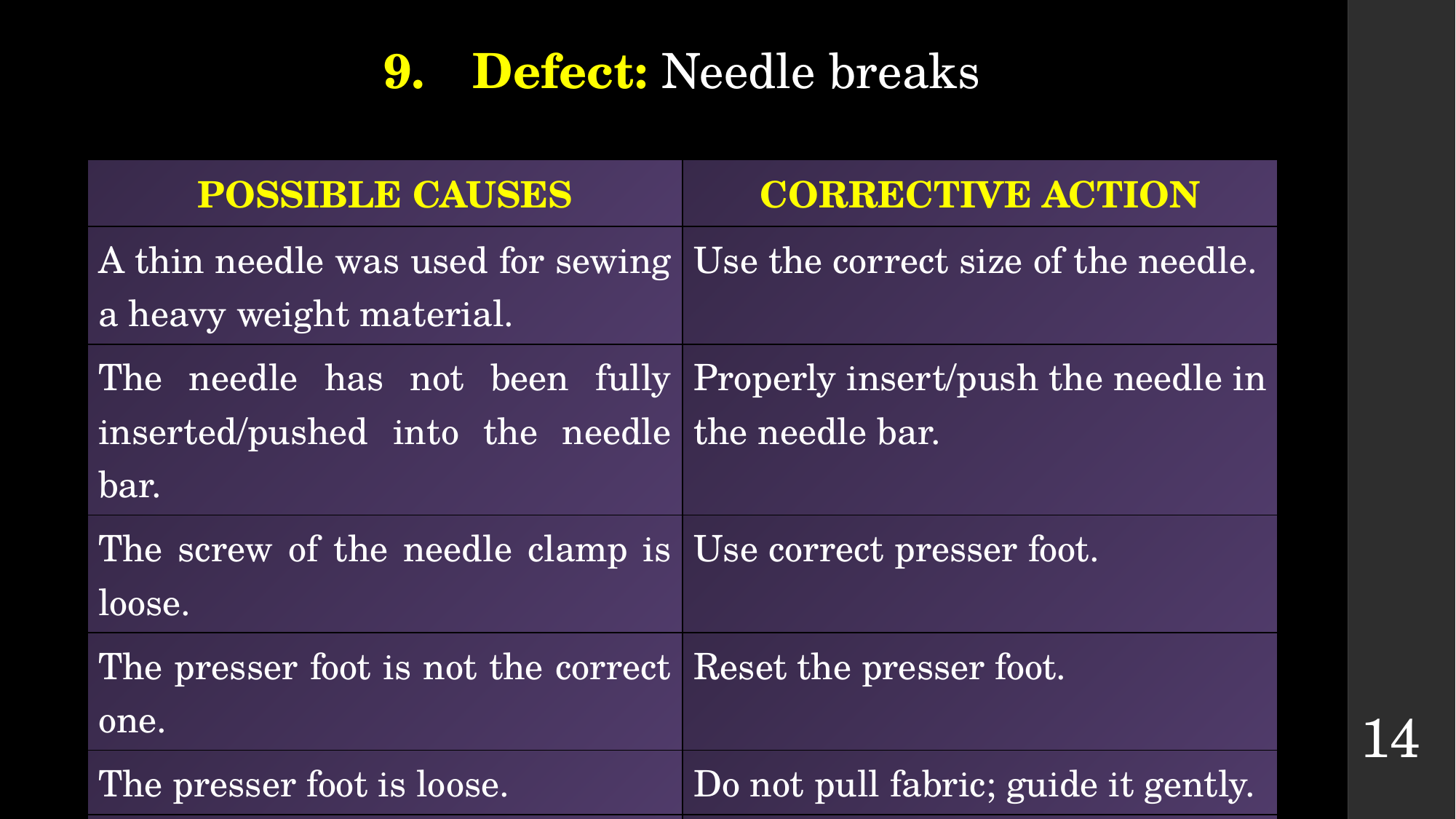

# Defect: Needle breaks
| POSSIBLE CAUSES | CORRECTIVE ACTION |
| --- | --- |
| A thin needle was used for sewing a heavy weight material. | Use the correct size of the needle. |
| The needle has not been fully inserted/pushed into the needle bar. | Properly insert/push the needle in the needle bar. |
| The screw of the needle clamp is loose. | Use correct presser foot. |
| The presser foot is not the correct one. | Reset the presser foot. |
| The presser foot is loose. | Do not pull fabric; guide it gently. |
| Pulling of fabric |  |
14